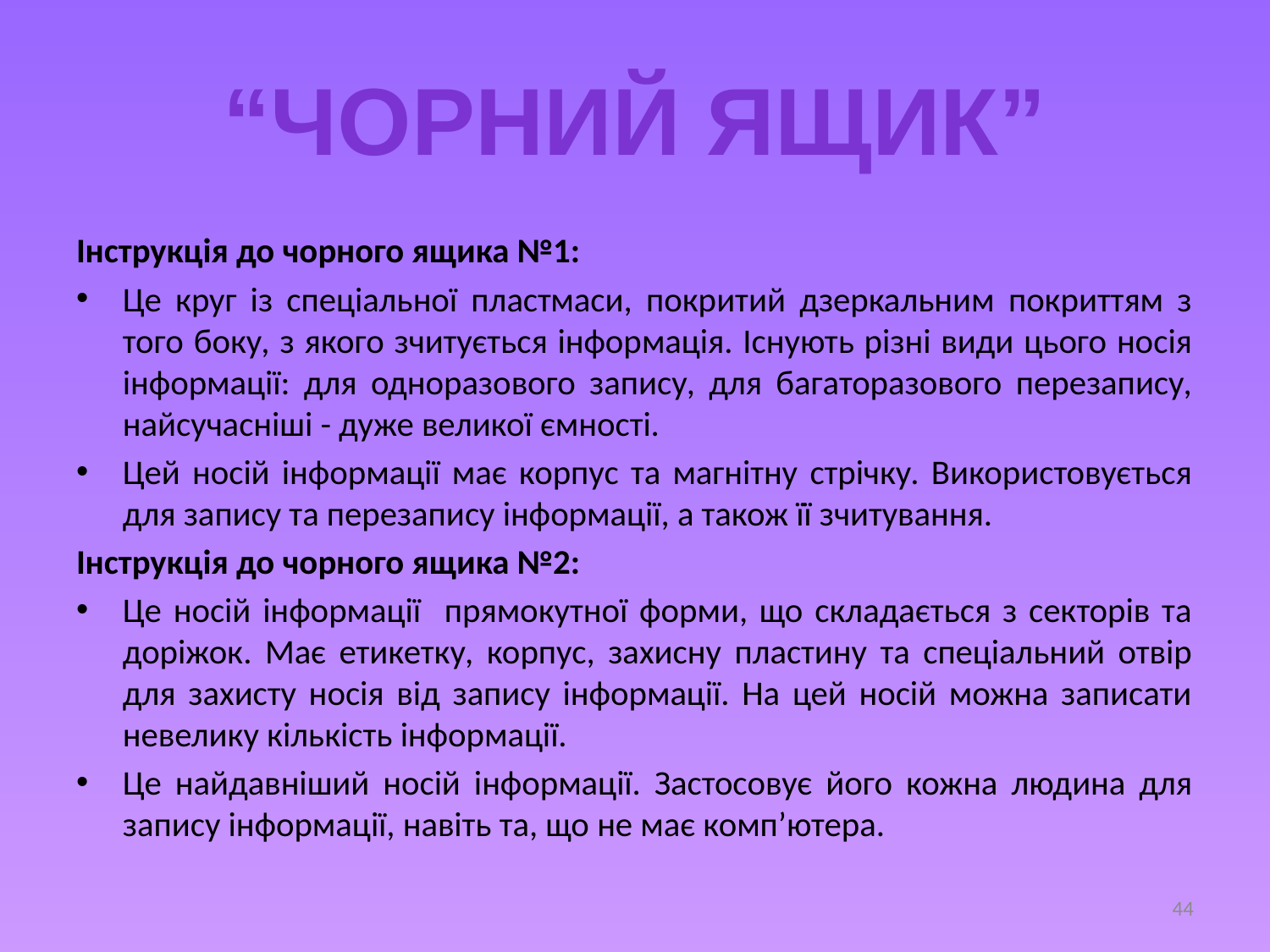

# “Чорний ящик”
Інструкція до чорного ящика №1:
Це круг із спеціальної пластмаси, покритий дзеркальним покриттям з того боку, з якого зчитується інформація. Існують різні види цього носія інформації: для одноразового запису, для багаторазового перезапису, найсучасніші - дуже великої ємності.
Цей носій інформації має корпус та магнітну стрічку. Використовується для запису та перезапису інформації, а також її зчитування.
Інструкція до чорного ящика №2:
Це носій інформації  прямокутної форми, що складається з секторів та доріжок. Має етикетку, корпус, захисну пластину та спеціальний отвір для захисту носія від запису інформації. На цей носій можна записати невелику кількість інформації.
Це найдавніший носій інформації. Застосовує його кожна людина для запису інформації, навіть та, що не має комп’ютера.
44